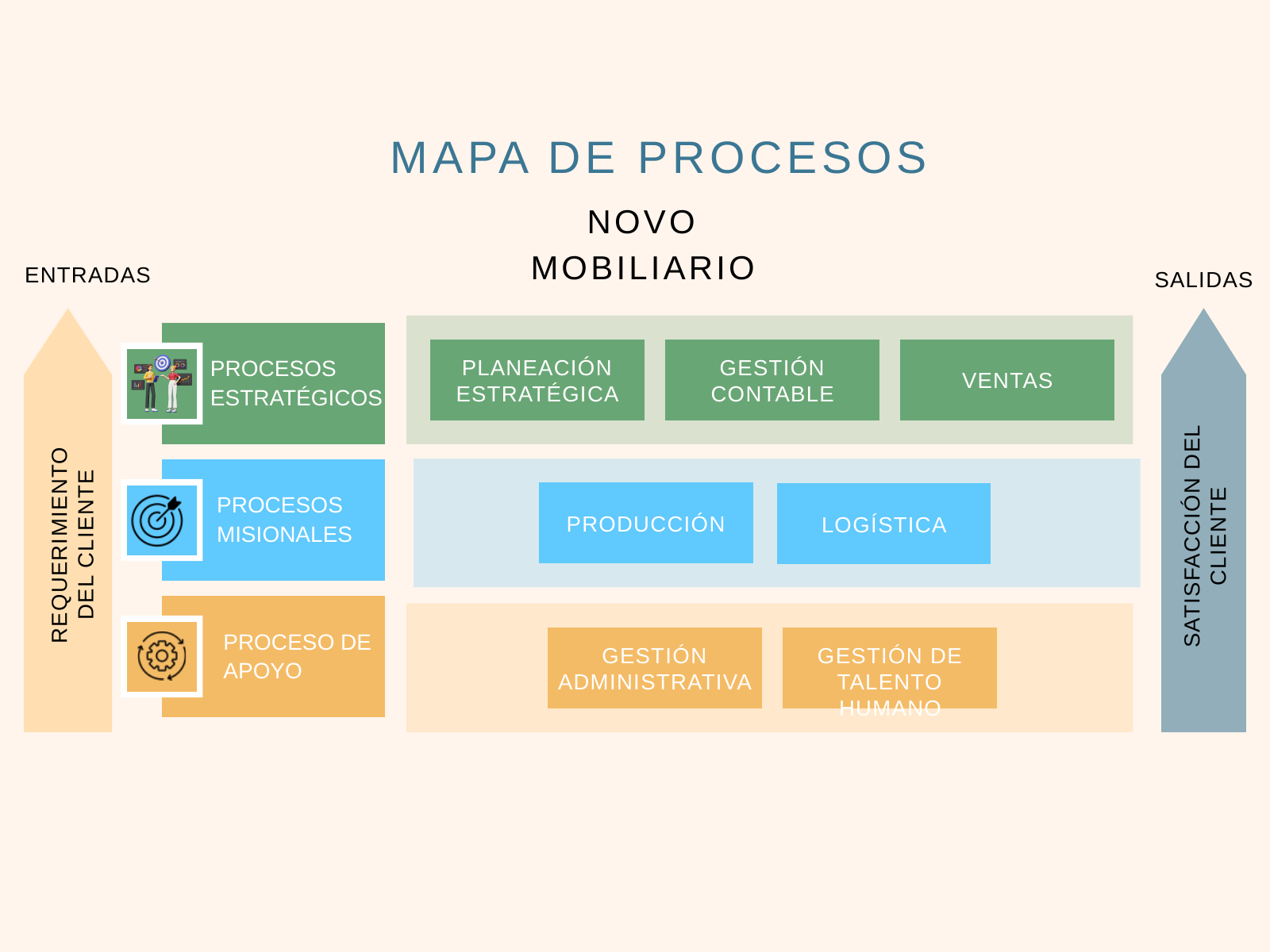

MAPA DE PROCESOS
NOVO MOBILIARIO
ENTRADAS
SALIDAS

PROCESOS ESTRATÉGICOS
PLANEACIÓN ESTRATÉGICA
GESTIÓN CONTABLE

VENTAS

PROCESOS MISIONALES

PRODUCCIÓN
SATISFACCIÓN DEL CLIENTE
LOGÍSTICA
REQUERIMIENTO DEL CLIENTE

PROCESO DE APOYO

GESTIÓN ADMINISTRATIVA
GESTIÓN DE TALENTO HUMANO